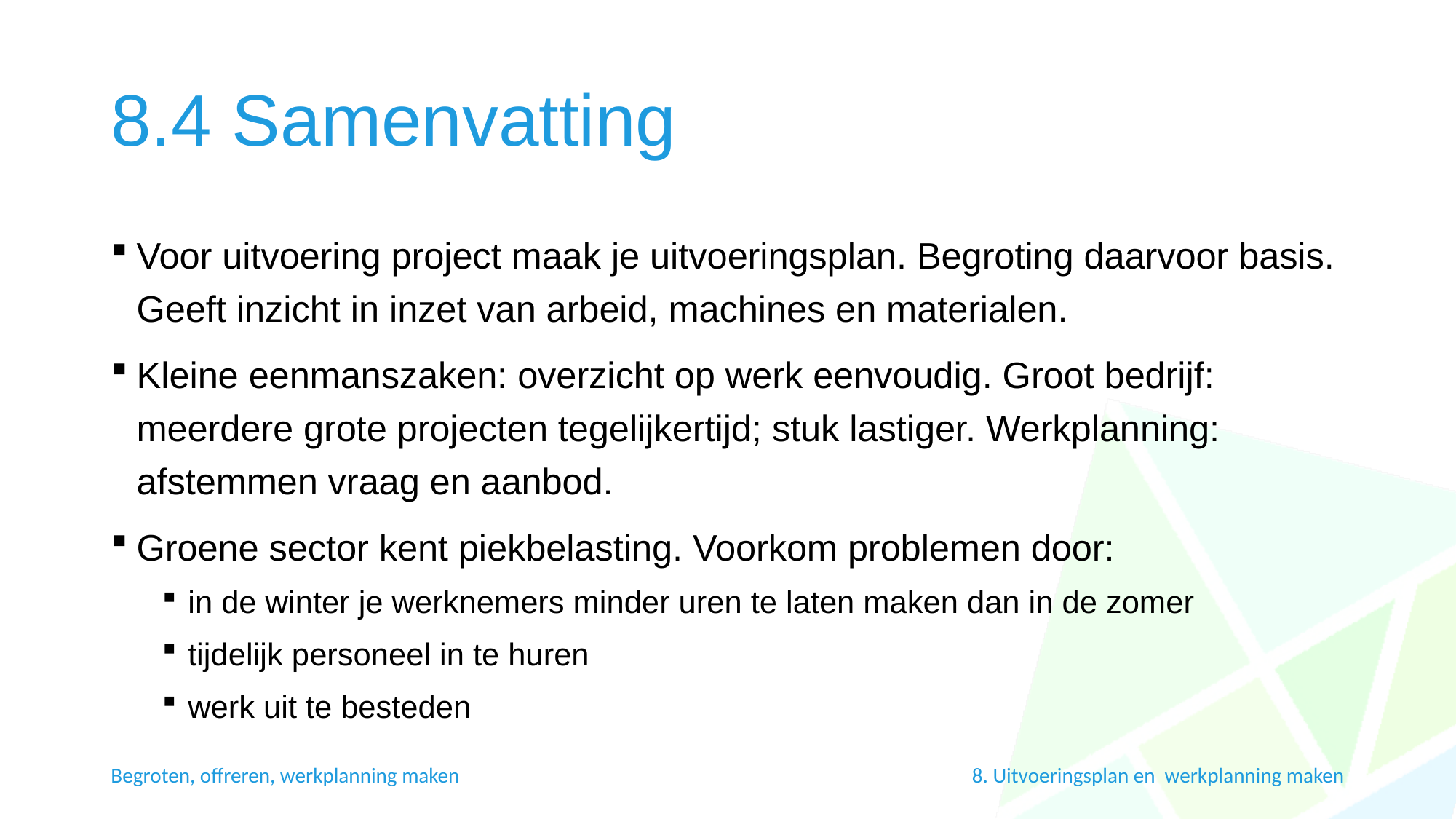

# 8.4 Samenvatting
Voor uitvoering project maak je uitvoeringsplan. Begroting daarvoor basis. Geeft inzicht in inzet van arbeid, machines en materialen.
Kleine eenmanszaken: overzicht op werk eenvoudig. Groot bedrijf: meerdere grote projecten tegelijkertijd; stuk lastiger. Werkplanning:  afstemmen vraag en aanbod.
Groene sector kent piekbelasting. Voorkom problemen door:
in de winter je werknemers minder uren te laten maken dan in de zomer
tijdelijk personeel in te huren
werk uit te besteden

Begroten, offreren, werkplanning maken
8. Uitvoeringsplan en  werkplanning maken